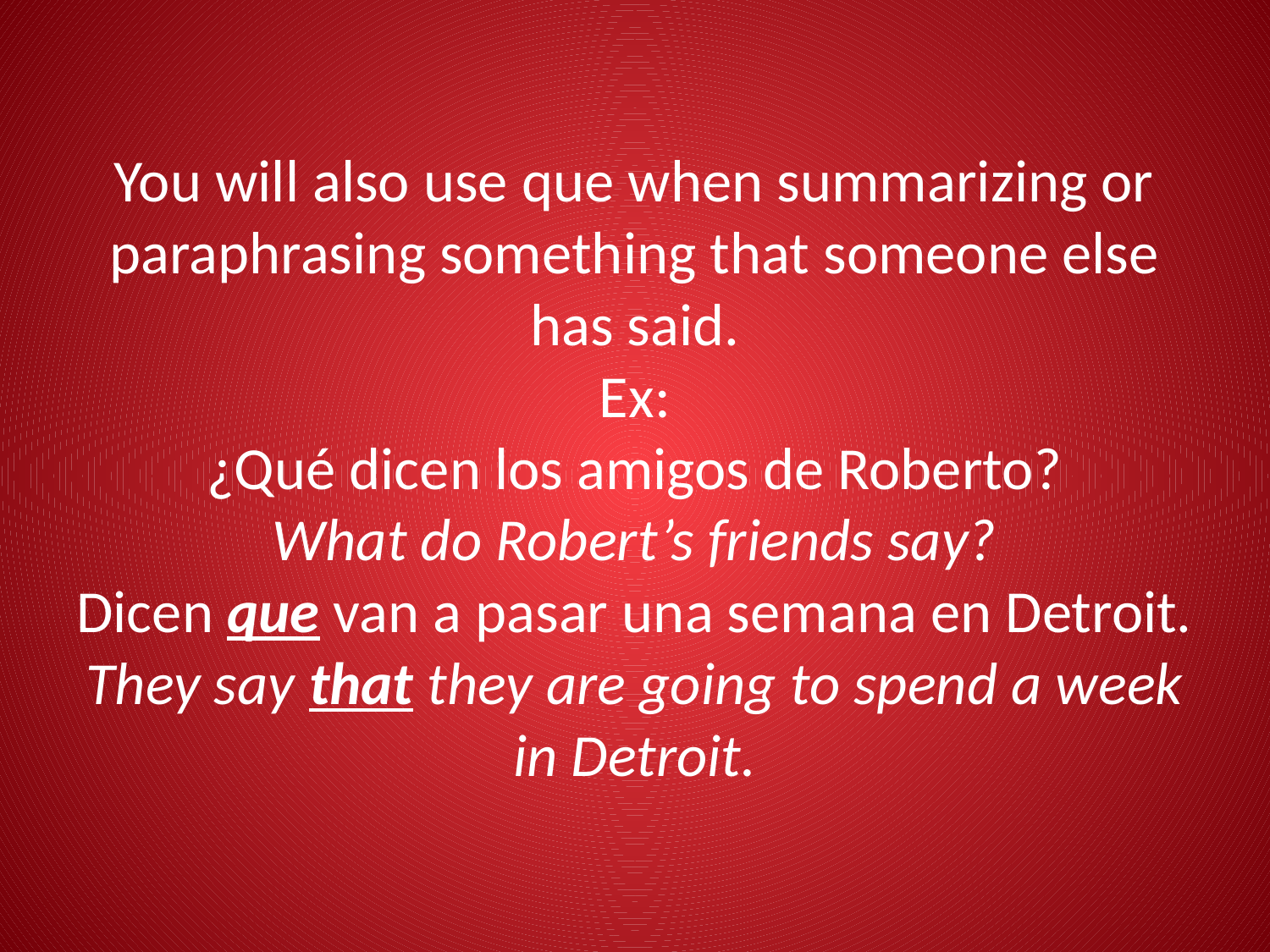

# You will also use que when summarizing or paraphrasing something that someone else has said. Ex: ¿Qué dicen los amigos de Roberto? What do Robert’s friends say? Dicen que van a pasar una semana en Detroit. They say that they are going to spend a week in Detroit.